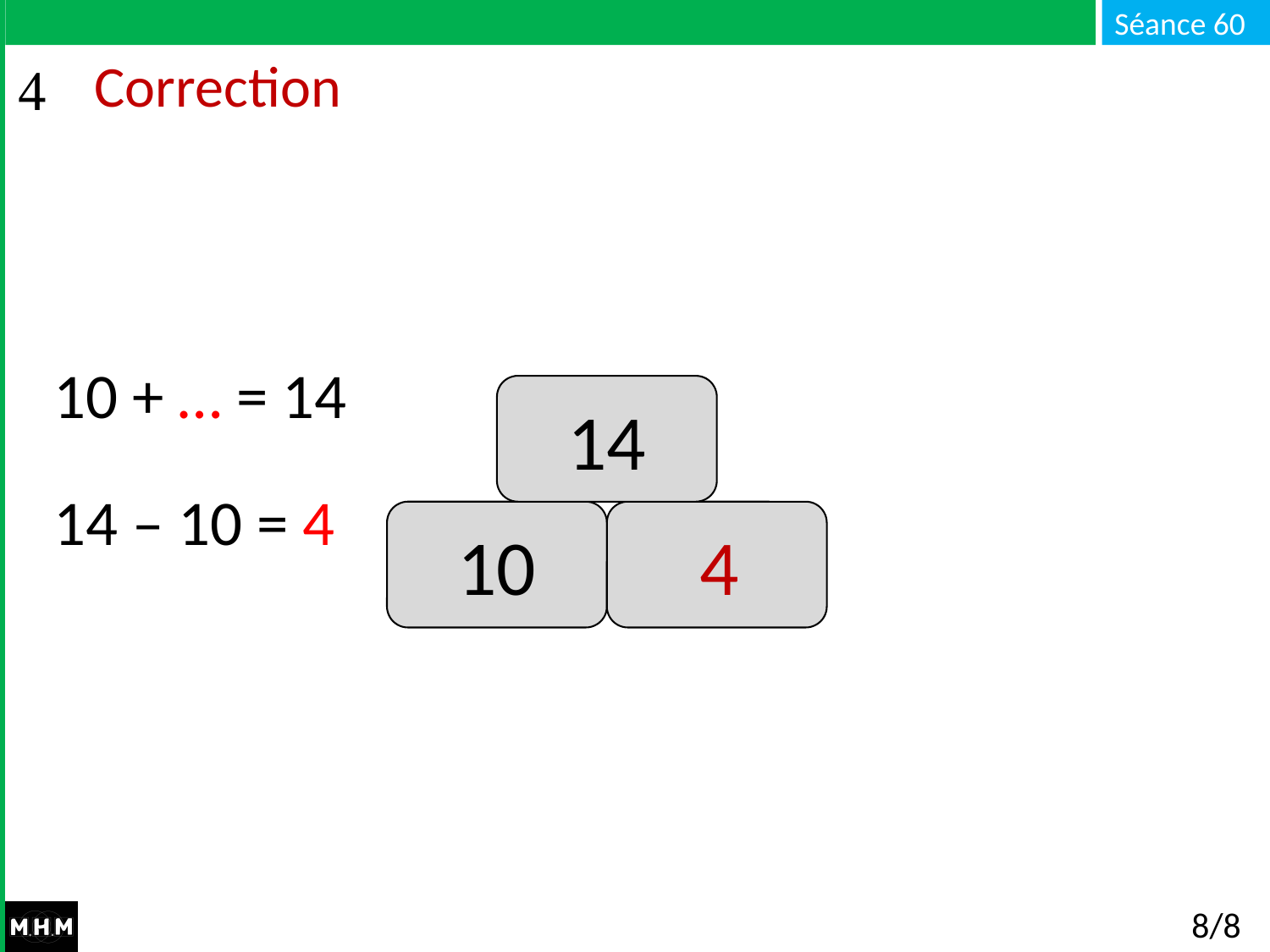

# Correction
10 + … = 14
14
14 – 10 = 4

10
4
8/8